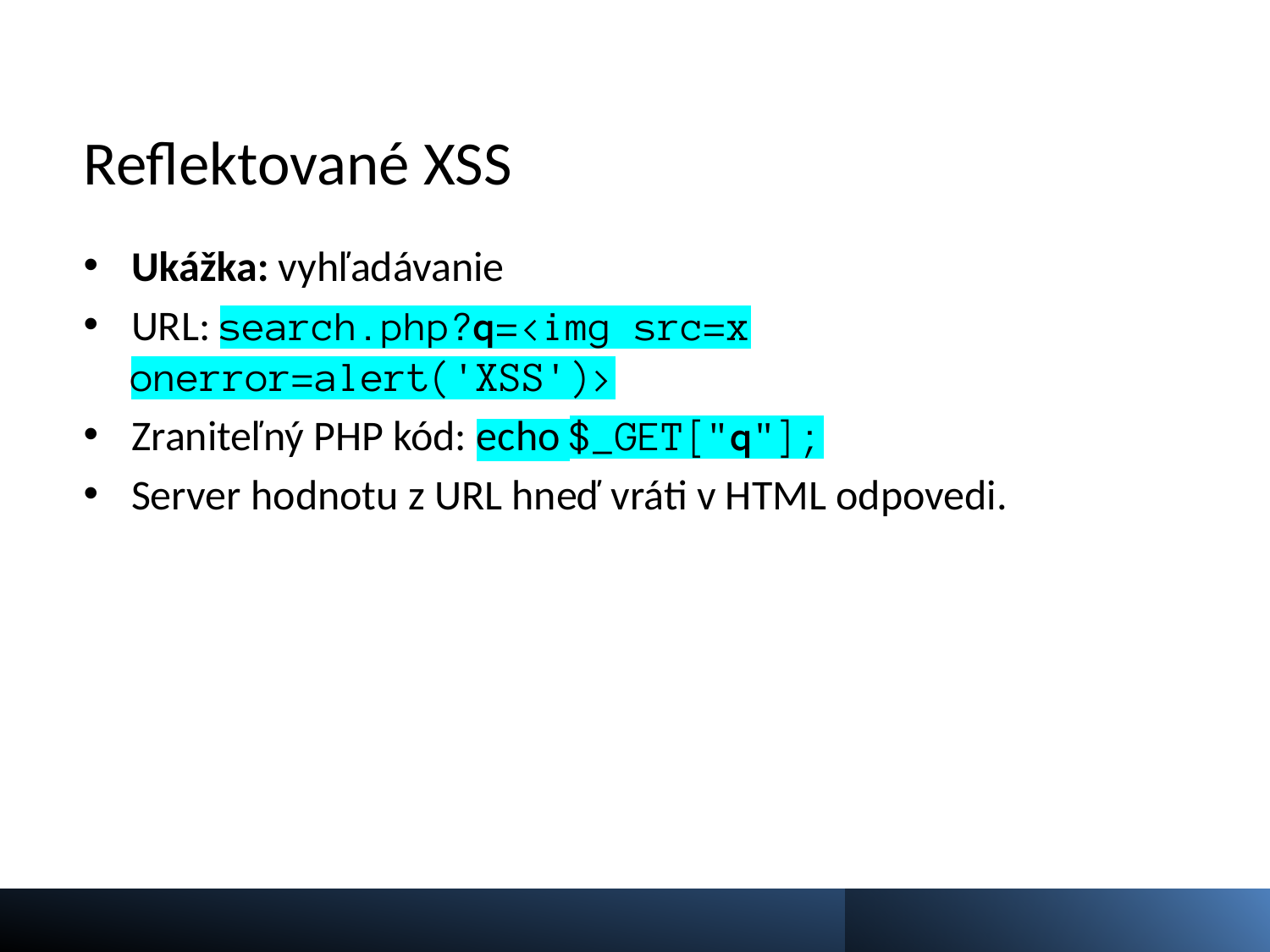

# Reflektované XSS
Ukážka: vyhľadávanie
URL: search.php?q=<img src=x onerror=alert('XSS')>
Zraniteľný PHP kód: echo $_GET["q"];
Server hodnotu z URL hneď vráti v HTML odpovedi.